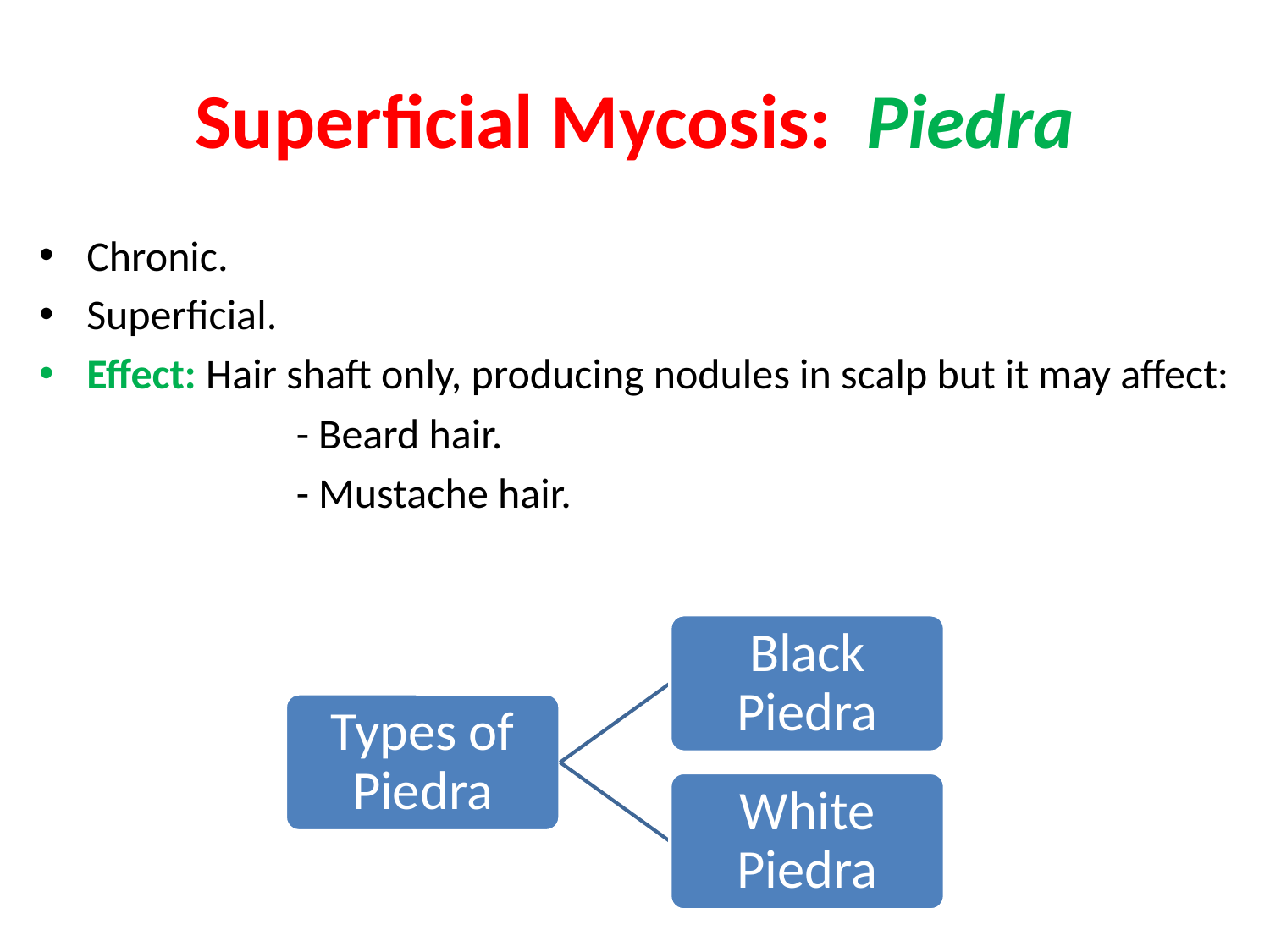

# Superficial Mycosis:  Piedra
Chronic.
Superficial.
Effect: Hair shaft only, producing nodules in scalp but it may affect:
                           - Beard hair.
                           - Mustache hair.

Types of Piedra

Black Piedra

White Piedra